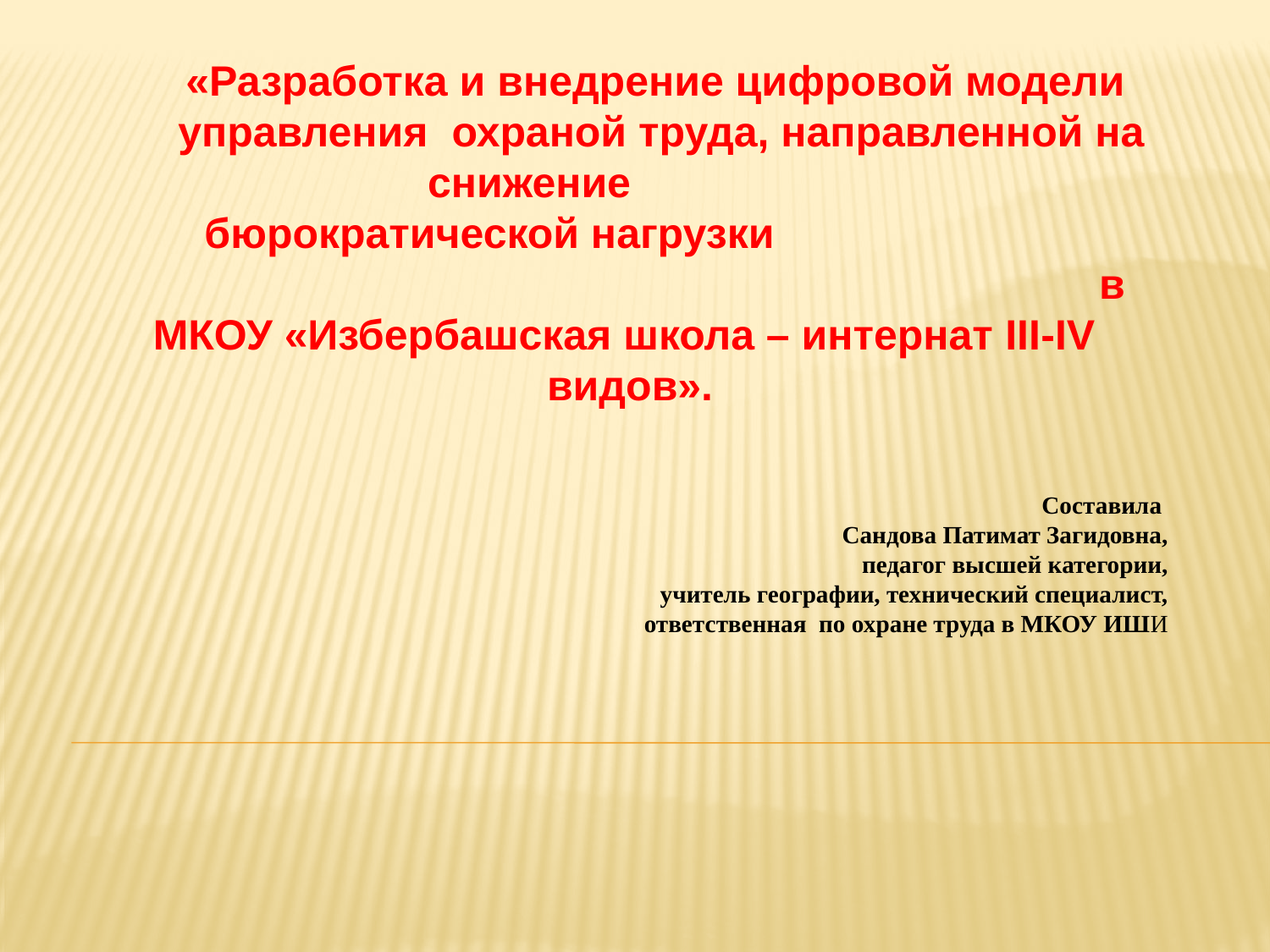

«Разработка и внедрение цифровой модели
управления  охраной труда, направленной на снижение
    бюрократической нагрузки                                                                                                                    в МКОУ «Избербашская школа – интернат III-IV  видов».

     Составила
Сандова Патимат Загидовна,
 педагог высшей категории,
 учитель географии, технический специалист,
ответственная  по охране труда в МКОУ ИШИ

#